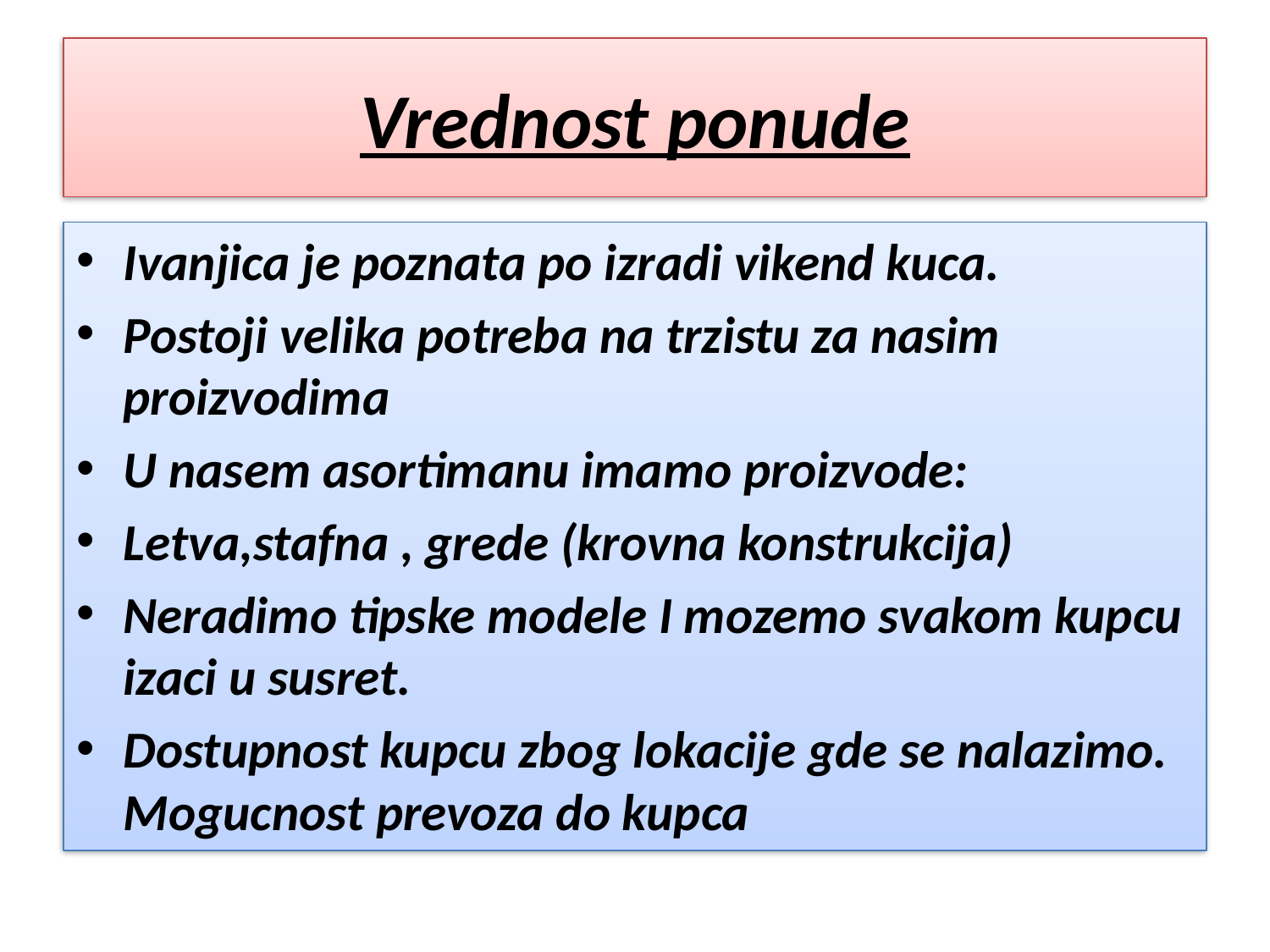

# Vrednost ponude
Ivanjica je poznata po izradi vikend kuca.
Postoji velika potreba na trzistu za nasim proizvodima
U nasem asortimanu imamo proizvode:
Letva,stafna , grede (krovna konstrukcija)
Neradimo tipske modele I mozemo svakom kupcu izaci u susret.
Dostupnost kupcu zbog lokacije gde se nalazimo. Mogucnost prevoza do kupca